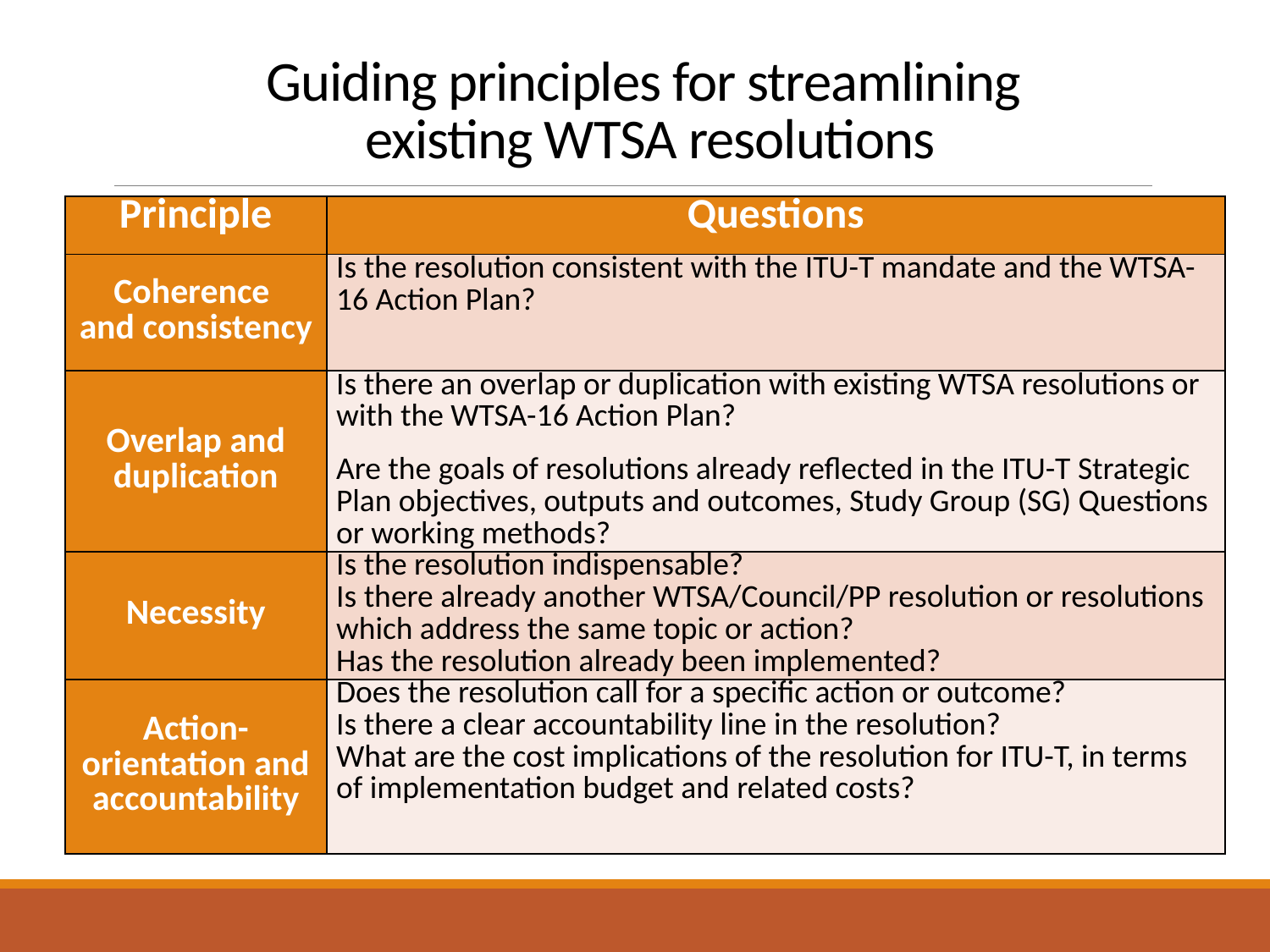

# Guiding principles for streamlining existing WTSA resolutions
| Principle | Questions |
| --- | --- |
| Coherence and consistency | Is the resolution consistent with the ITU-T mandate and the WTSA-16 Action Plan? |
| Overlap and duplication | Is there an overlap or duplication with existing WTSA resolutions or with the WTSA-16 Action Plan? Are the goals of resolutions already reflected in the ITU-T Strategic Plan objectives, outputs and outcomes, Study Group (SG) Questions or working methods? |
| Necessity | Is the resolution indispensable? Is there already another WTSA/Council/PP resolution or resolutions which address the same topic or action? Has the resolution already been implemented? |
| Action-orientation and accountability | Does the resolution call for a specific action or outcome? Is there a clear accountability line in the resolution? What are the cost implications of the resolution for ITU-T, in terms of implementation budget and related costs? |